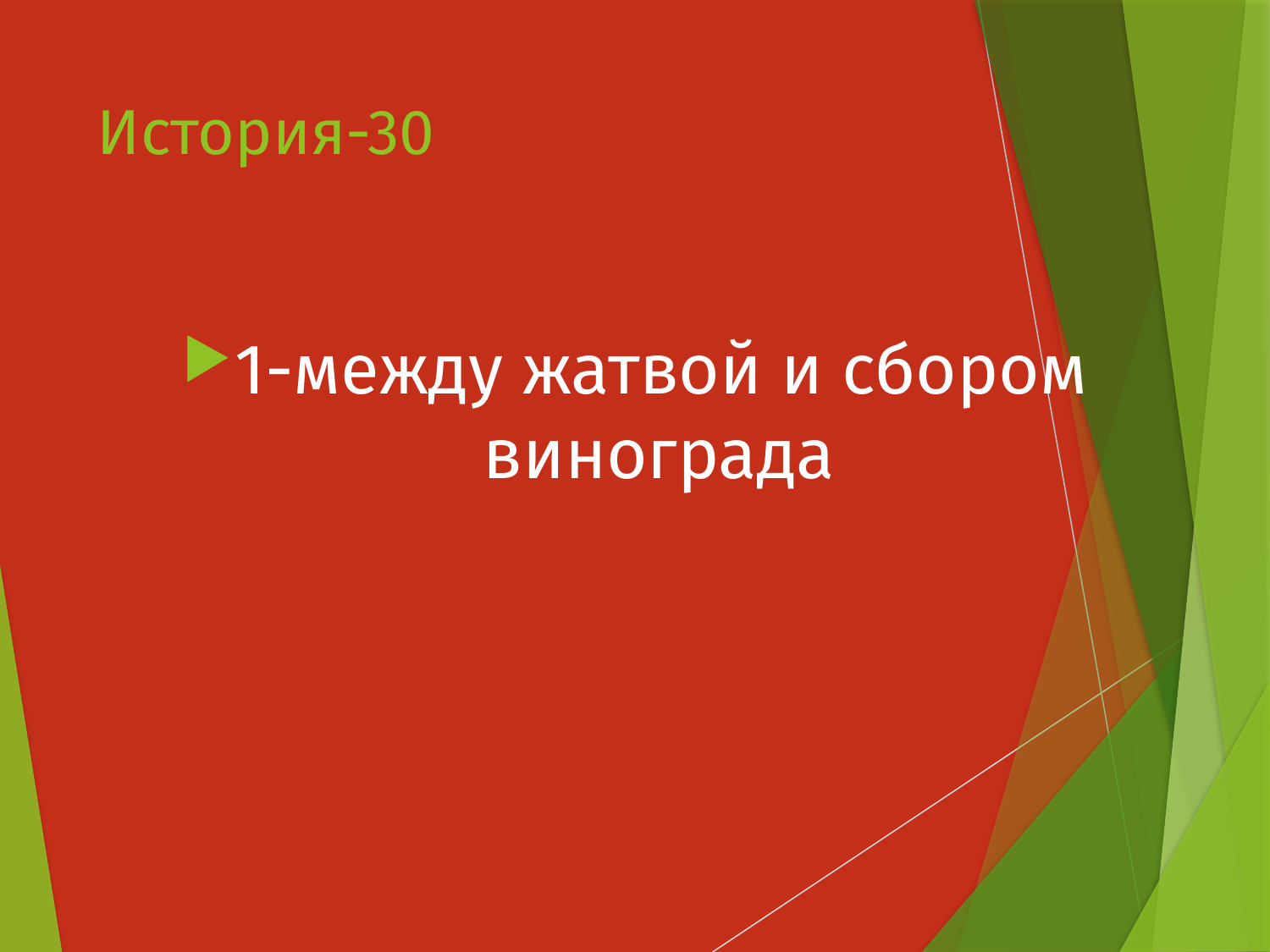

# История-30
1-между жатвой и сбором винограда